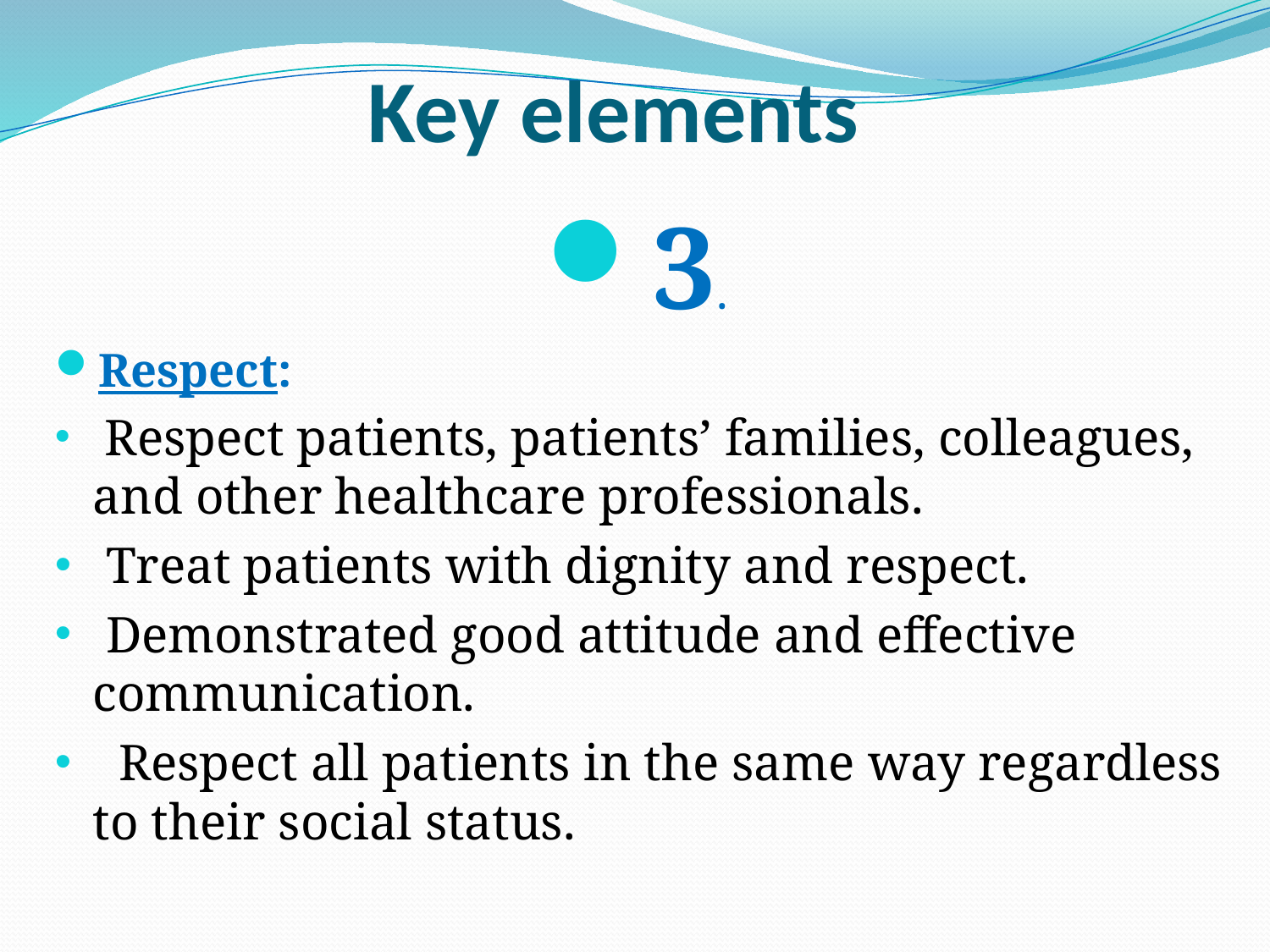

# Key elements
3.
Respect:
 Respect patients, patients’ families, colleagues, and other healthcare professionals.
 Treat patients with dignity and respect.
 Demonstrated good attitude and effective communication.
  Respect all patients in the same way regardless to their social status.